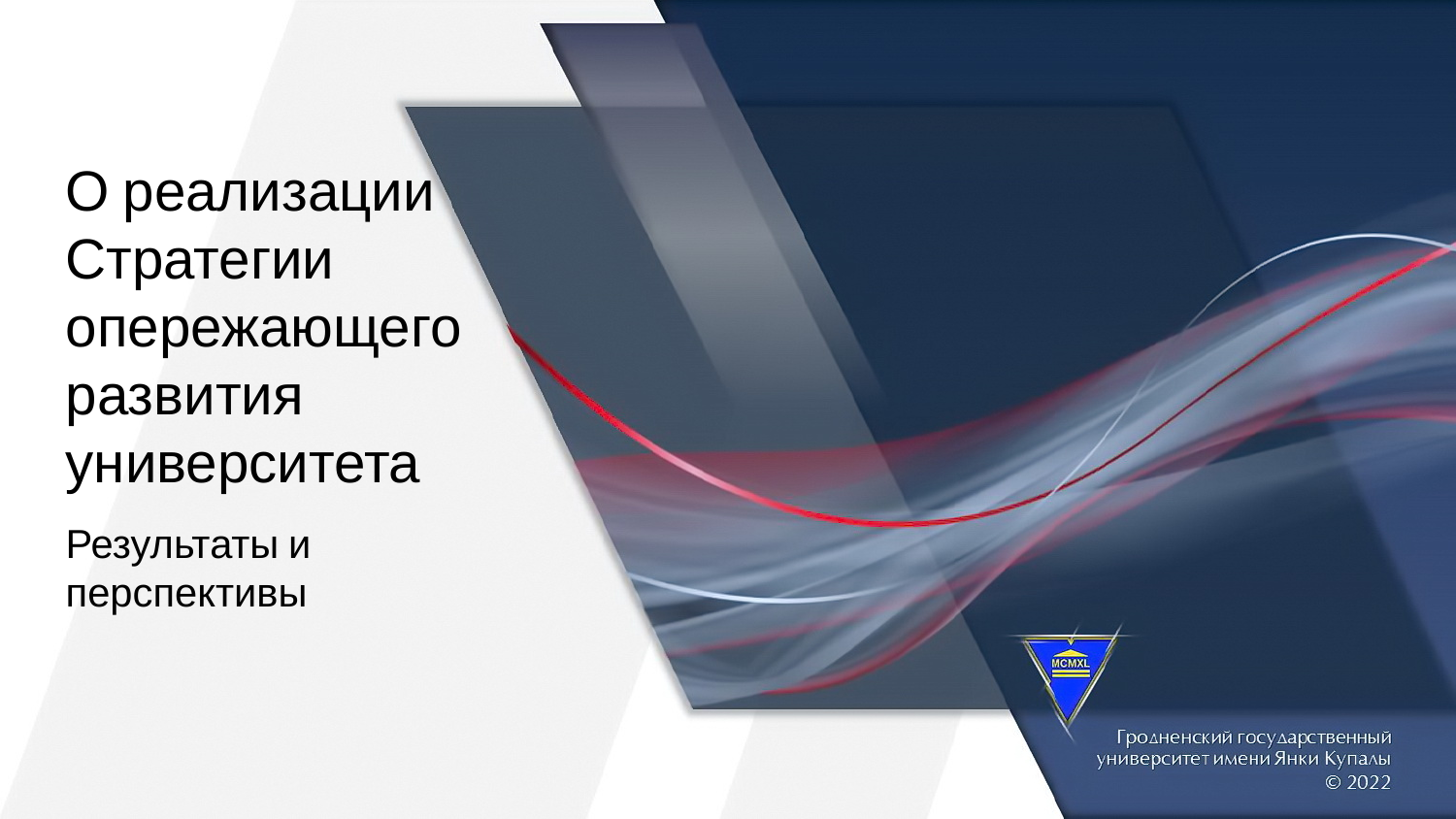

О реализации
Стратегии
опережающего
развития
университета
Результаты и
перспективы